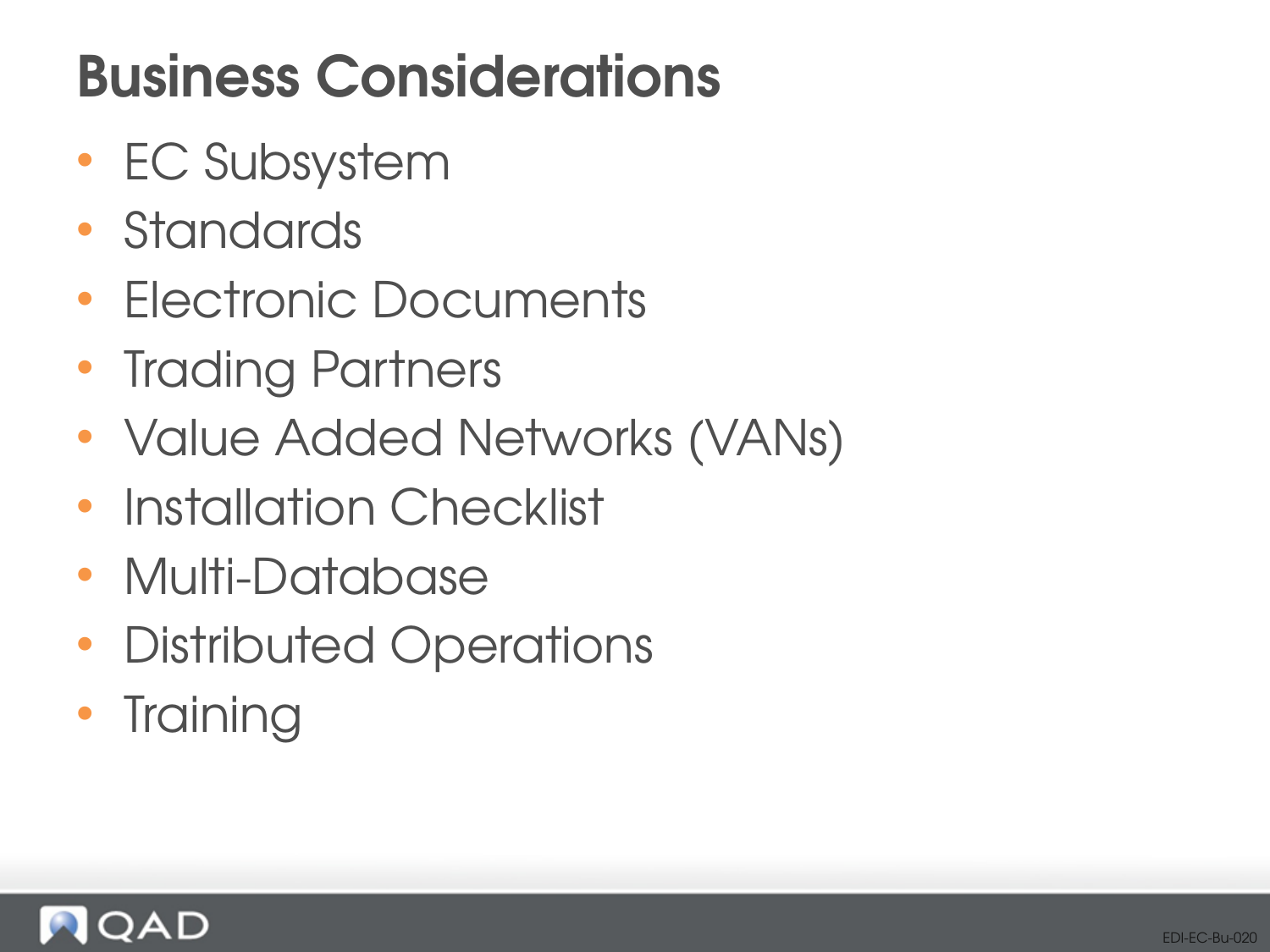

# Business Considerations
EC Subsystem
Standards
Electronic Documents
Trading Partners
Value Added Networks (VANs)
Installation Checklist
Multi-Database
Distributed Operations
Training

EDI-EC-Bu-020